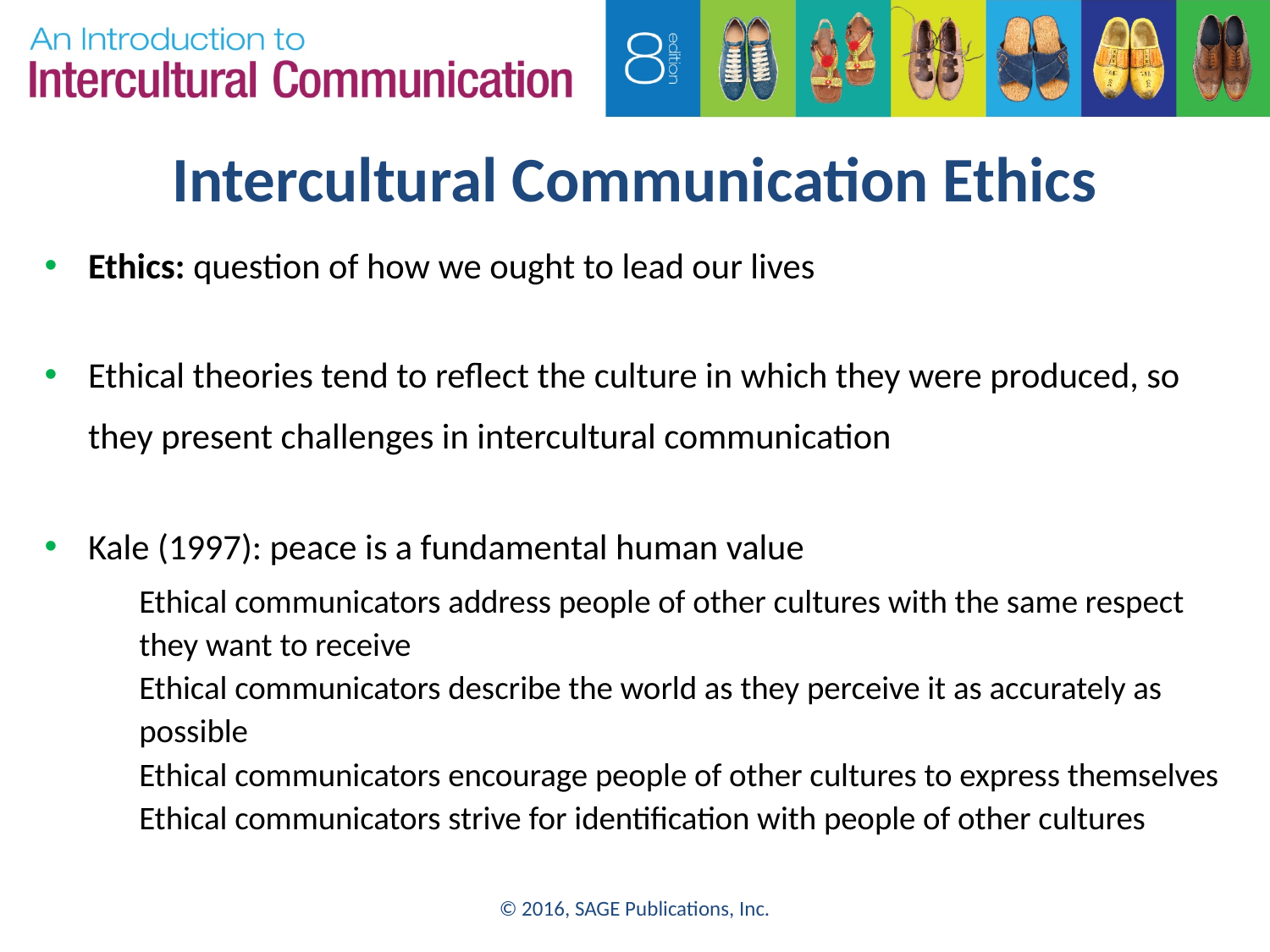

Intercultural Communication Ethics
Ethics: question of how we ought to lead our lives

Ethical theories tend to reflect the culture in which they were produced, so they present challenges in intercultural communication

Kale (1997): peace is a fundamental human value
	Ethical communicators address people of other cultures with the same respect they want to receive
	Ethical communicators describe the world as they perceive it as accurately as possible
	Ethical communicators encourage people of other cultures to express themselves
	Ethical communicators strive for identification with people of other cultures
© 2016, SAGE Publications, Inc.